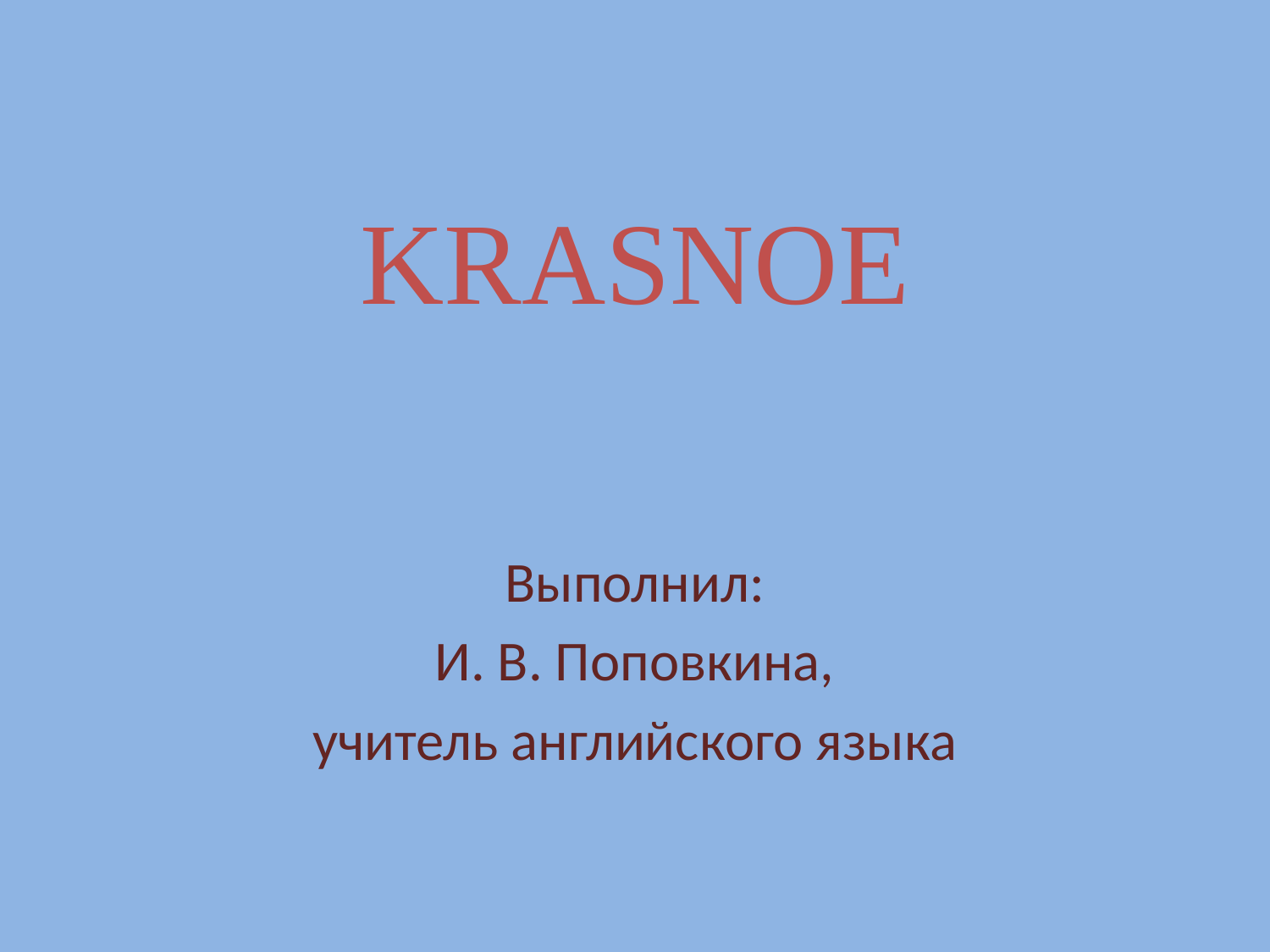

# KRASNOE
Выполнил:
И. В. Поповкина,
учитель английского языка